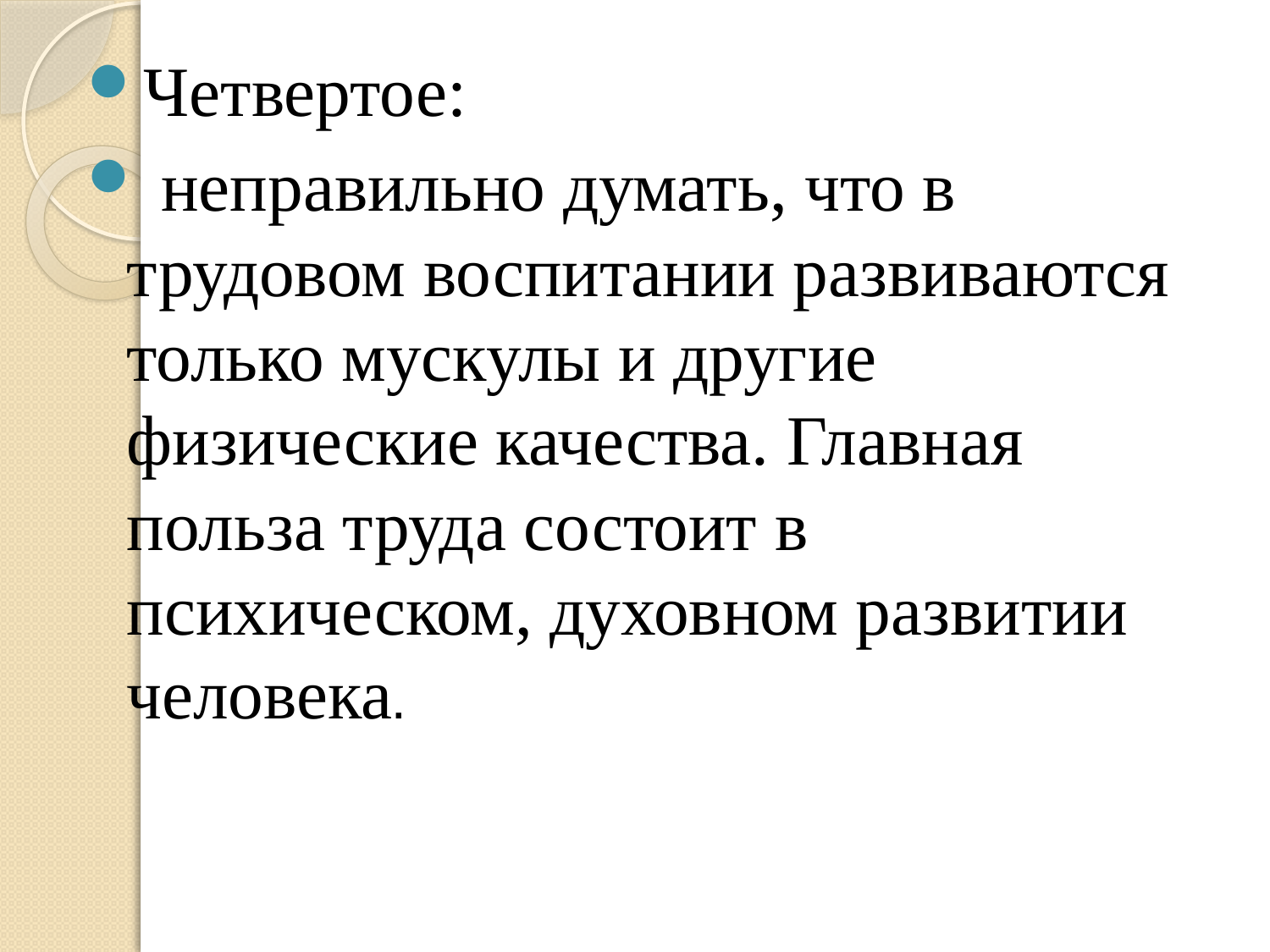

#
Четвертое:
 неправильно думать, что в трудовом воспитании развиваются только мускулы и другие физические качества. Главная польза труда состоит в психическом, духовном развитии человека.